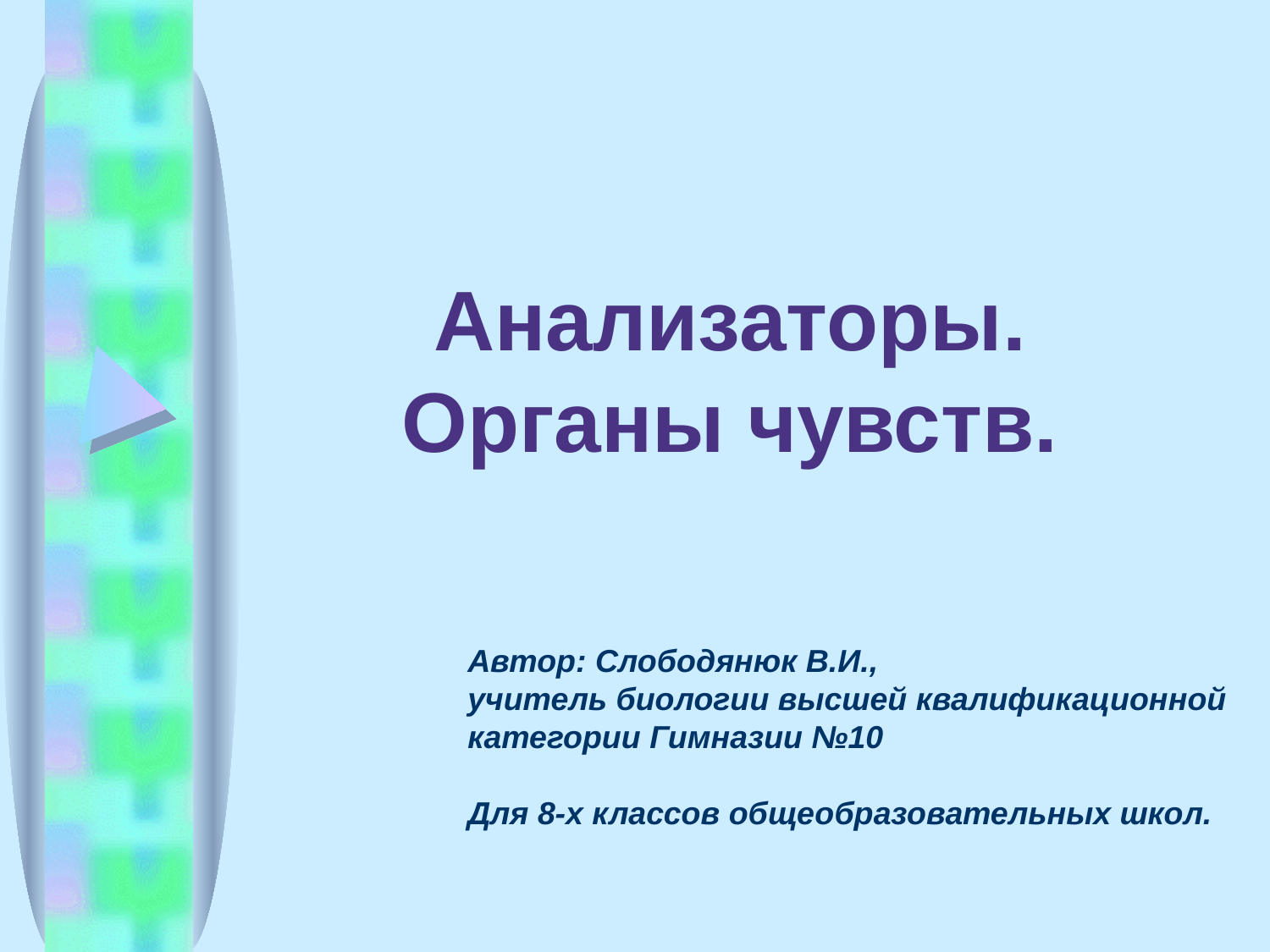

# Анализаторы. Органы чувств.
Автор: Слободянюк В.И.,
учитель биологии высшей квалификационной категории Гимназии №10

Для 8-х классов общеобразовательных школ.